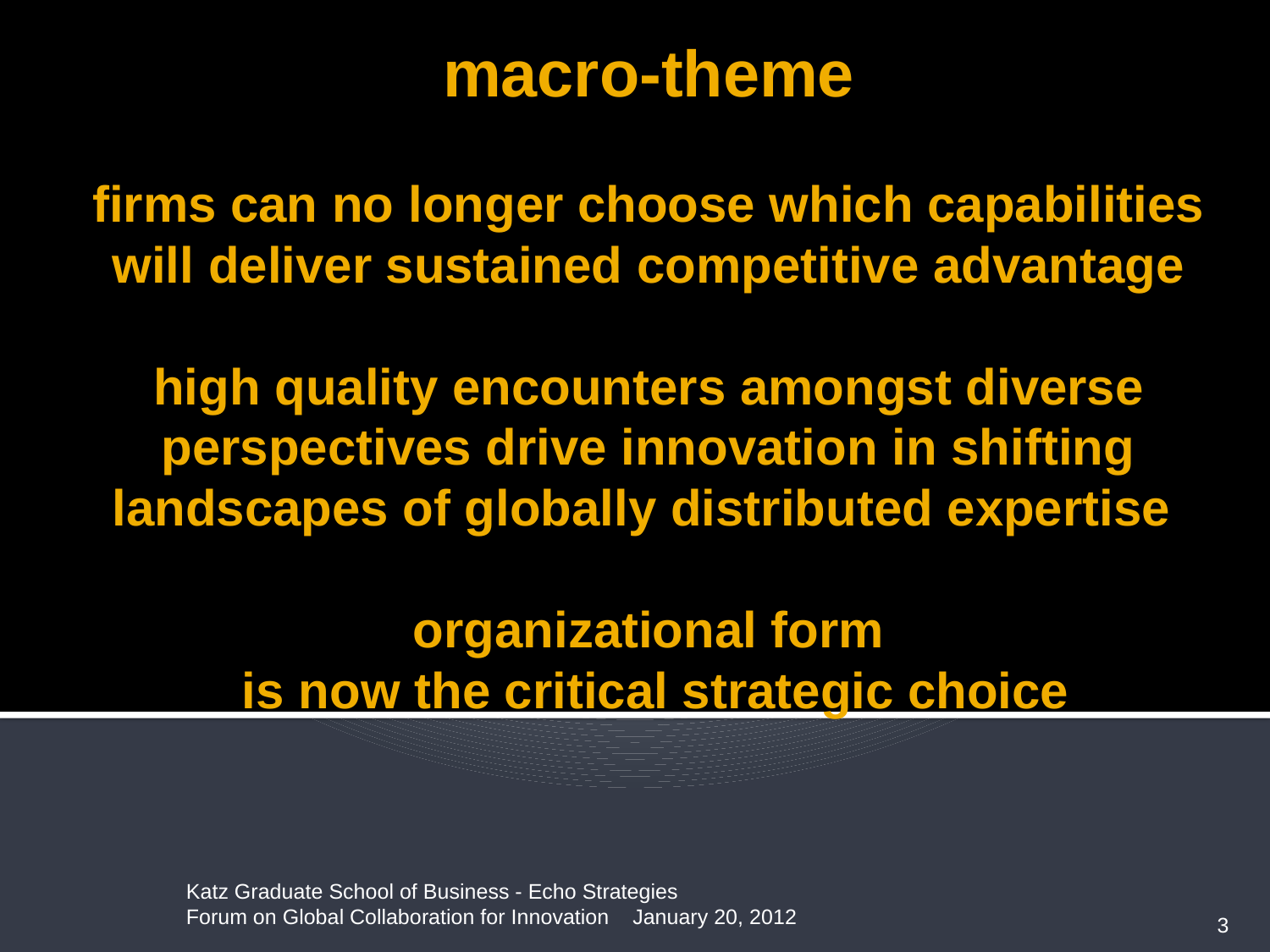

# macro-theme firms can no longer choose which capabilities will deliver sustained competitive advantage high quality encounters amongst diverse perspectives drive innovation in shifting landscapes of globally distributed expertise organizational form is now the critical strategic choice
Katz Graduate School of Business - Echo Strategies
Forum on Global Collaboration for Innovation    January 20, 2012
3